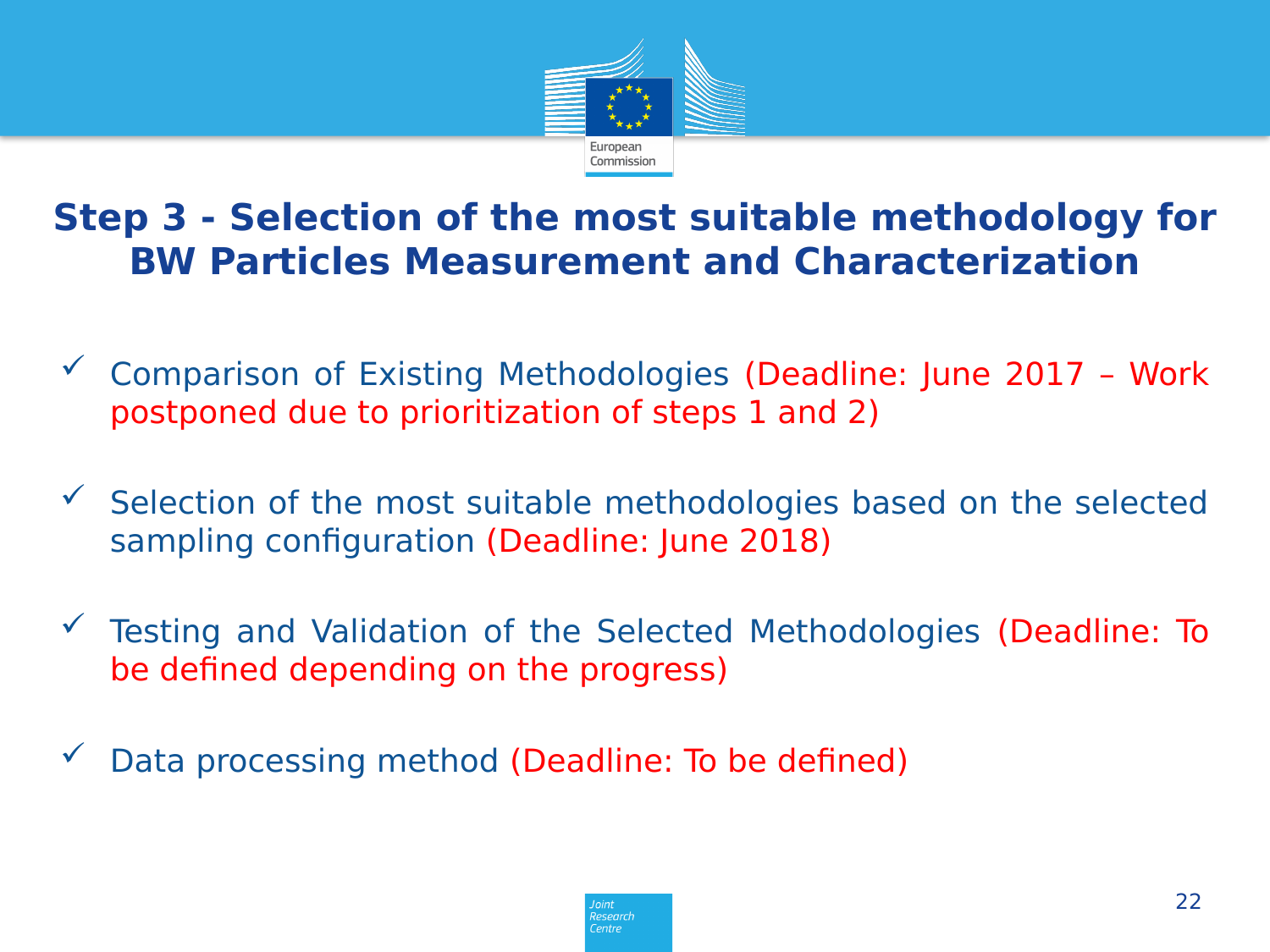

Step 3 - Selection of the most suitable methodology for BW Particles Measurement and Characterization
Comparison of Existing Methodologies (Deadline: June 2017 – Work postponed due to prioritization of steps 1 and 2)
Selection of the most suitable methodologies based on the selected sampling configuration (Deadline: June 2018)
Testing and Validation of the Selected Methodologies (Deadline: To be defined depending on the progress)
Data processing method (Deadline: To be defined)